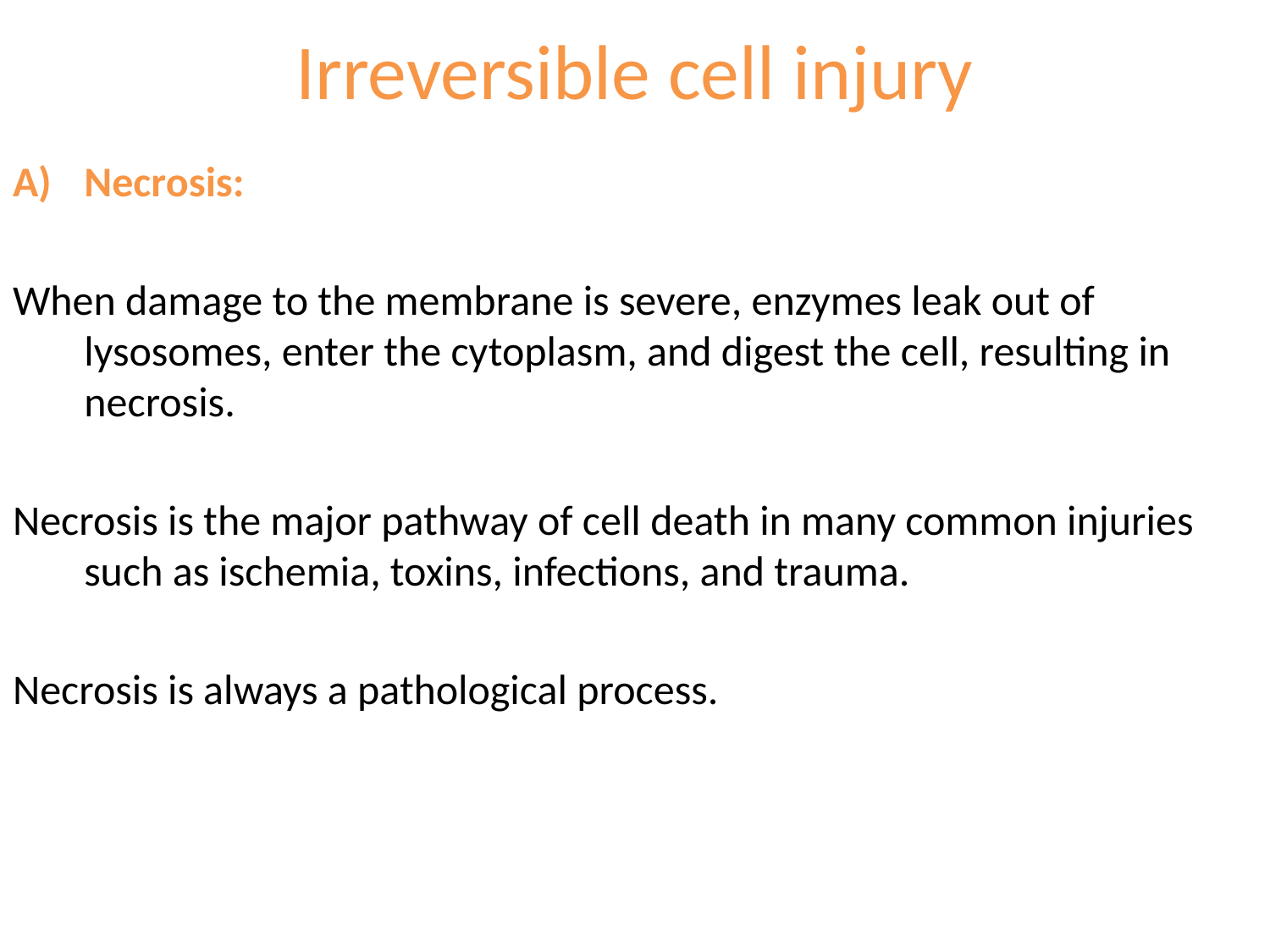

# Irreversible cell injury
Necrosis:

When damage to the membrane is severe, enzymes leak out of lysosomes, enter the cytoplasm, and digest the cell, resulting in necrosis.

Necrosis is the major pathway of cell death in many common injuries such as ischemia, toxins, infections, and trauma.

Necrosis is always a pathological process.